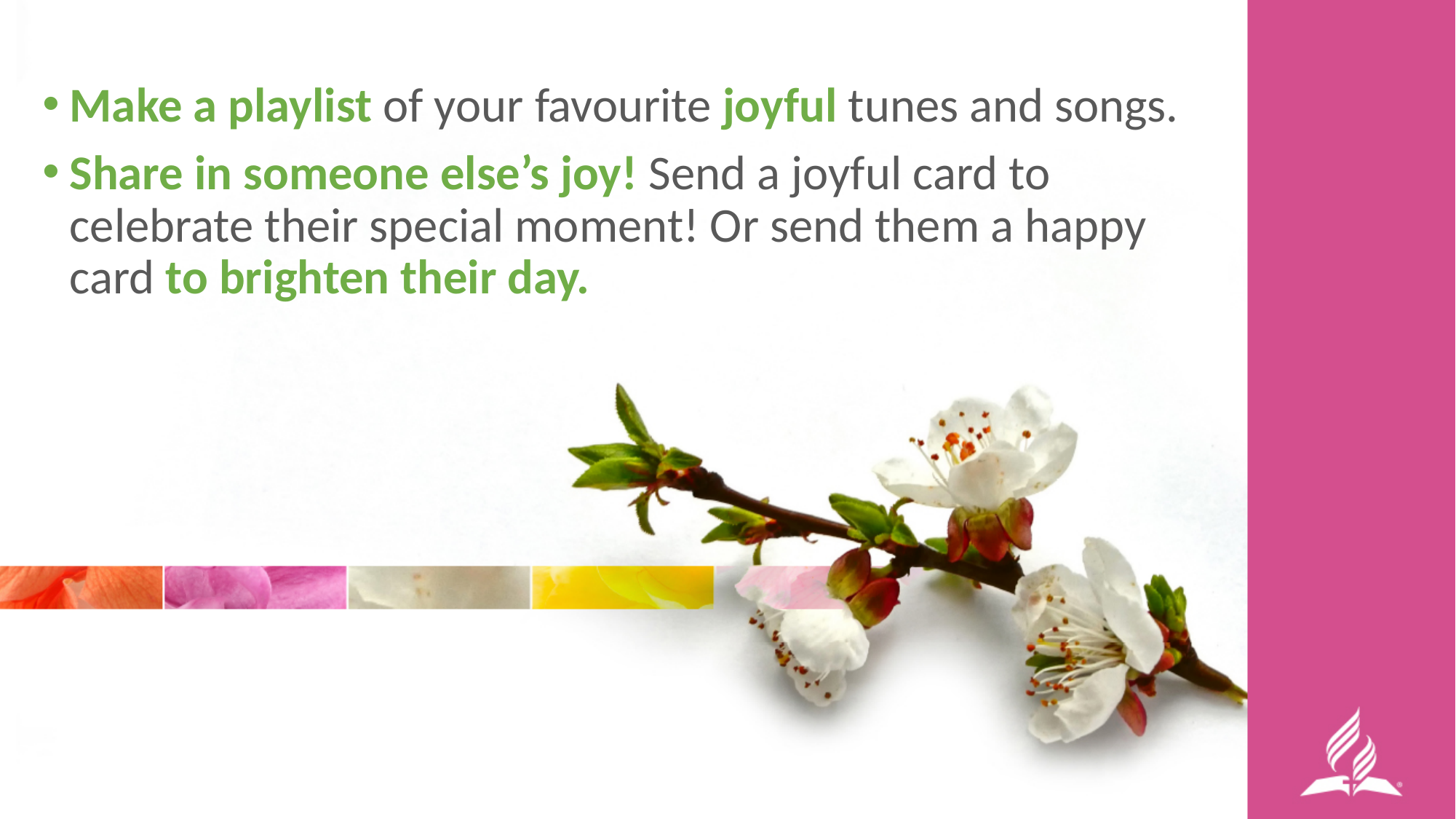

Make a playlist of your favourite joyful tunes and songs.
Share in someone else’s joy! Send a joyful card to celebrate their special moment! Or send them a happy card to brighten their day.